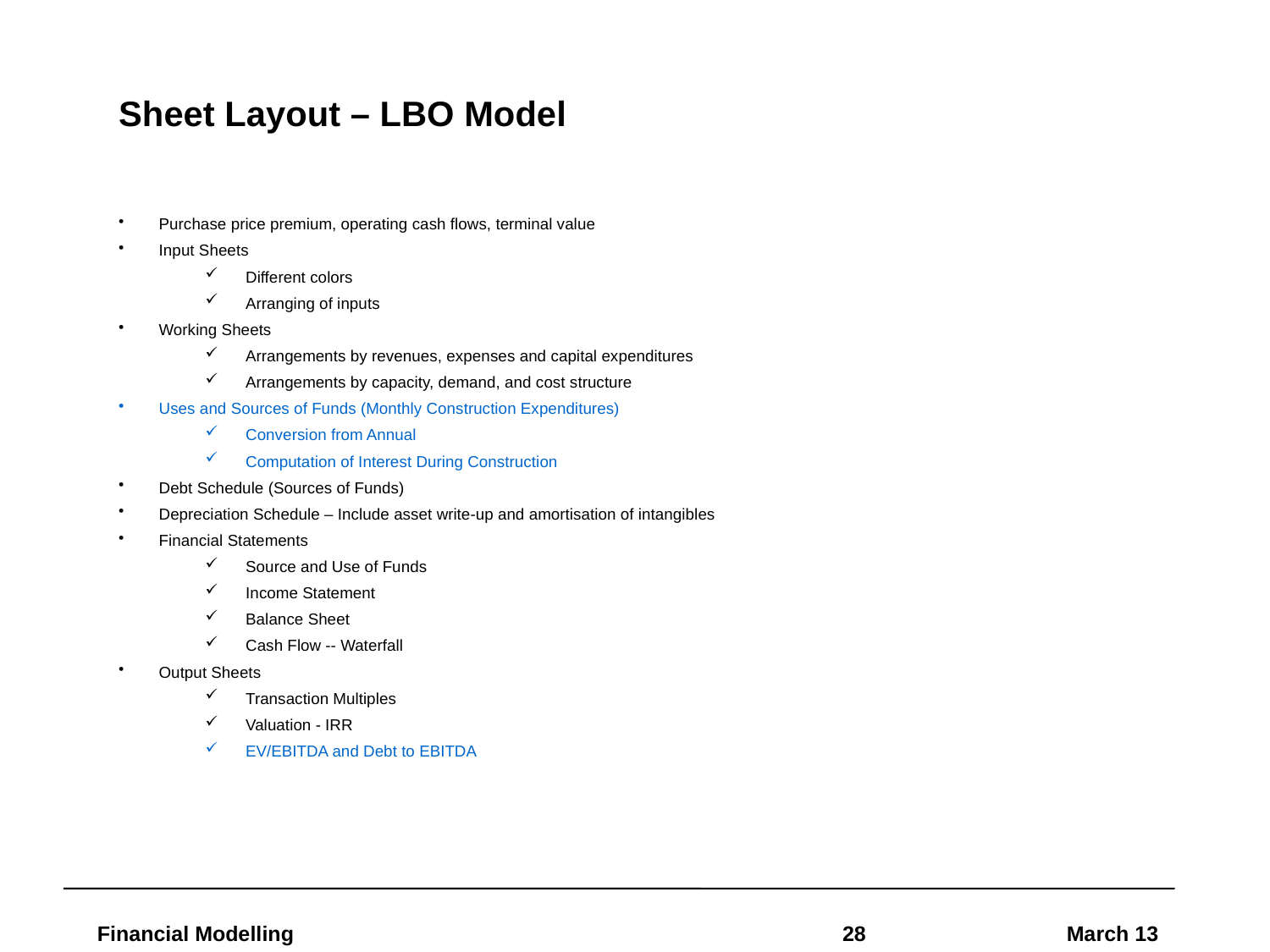

# Sheet Layout – LBO Model
Purchase price premium, operating cash flows, terminal value
Input Sheets
Different colors
Arranging of inputs
Working Sheets
Arrangements by revenues, expenses and capital expenditures
Arrangements by capacity, demand, and cost structure
Uses and Sources of Funds (Monthly Construction Expenditures)
Conversion from Annual
Computation of Interest During Construction
Debt Schedule (Sources of Funds)
Depreciation Schedule – Include asset write-up and amortisation of intangibles
Financial Statements
Source and Use of Funds
Income Statement
Balance Sheet
Cash Flow -- Waterfall
Output Sheets
Transaction Multiples
Valuation - IRR
EV/EBITDA and Debt to EBITDA